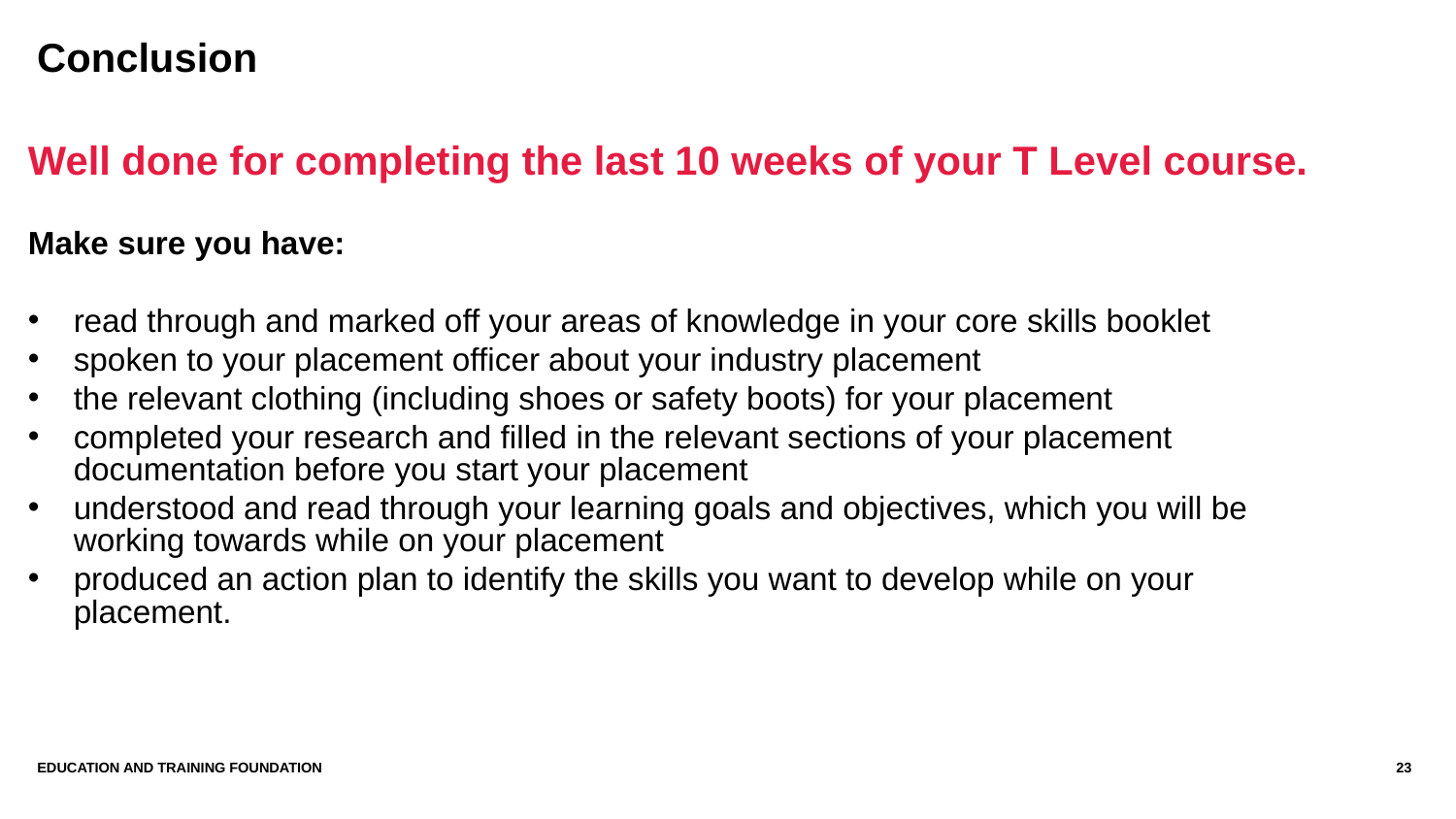

# Conclusion
Well done for completing the last 10 weeks of your T Level course.

Make sure you have:

read through and marked off your areas of knowledge in your core skills booklet
spoken to your placement officer about your industry placement
the relevant clothing (including shoes or safety boots) for your placement
completed your research and filled in the relevant sections of your placement documentation before you start your placement
understood and read through your learning goals and objectives, which you will be working towards while on your placement
produced an action plan to identify the skills you want to develop while on your placement.

Education and Training Foundation
23